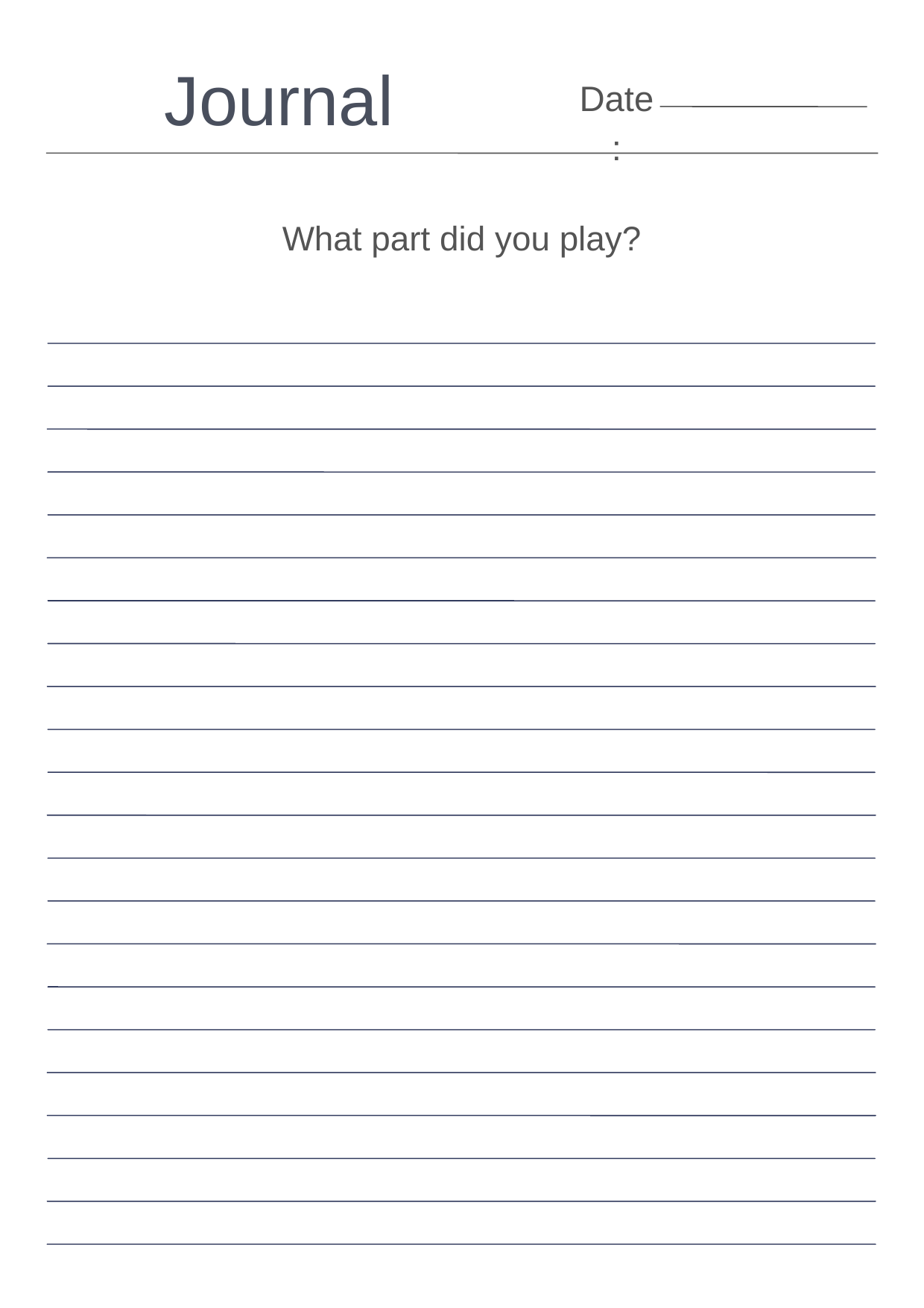

Journal
Date:

What part did you play?